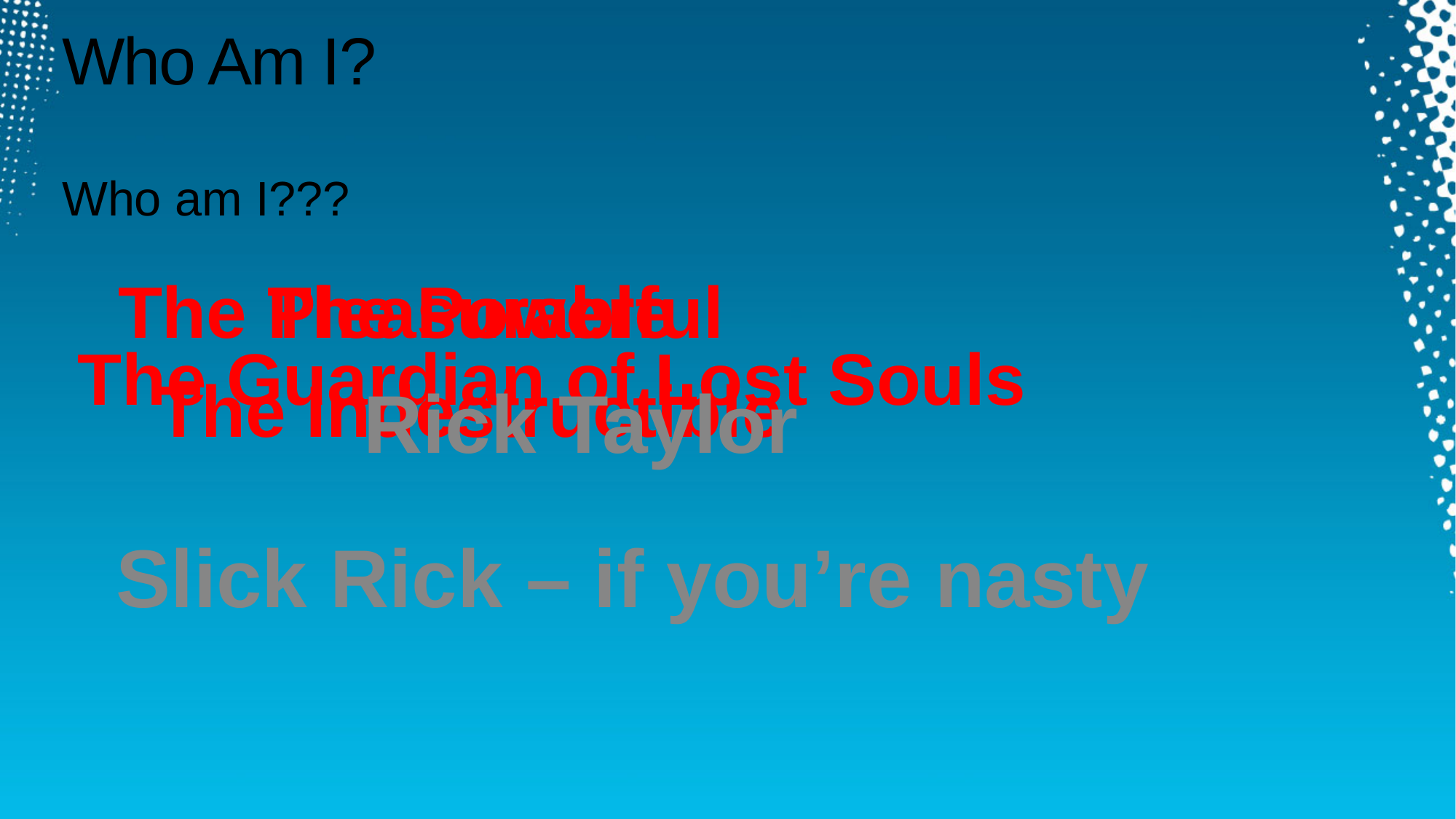

# Who Am I?
Who am I???

The Pleasurable
The Powerful
The Guardian of Lost Souls
The Indestructible
Rick Taylor
Slick Rick – if you’re nasty